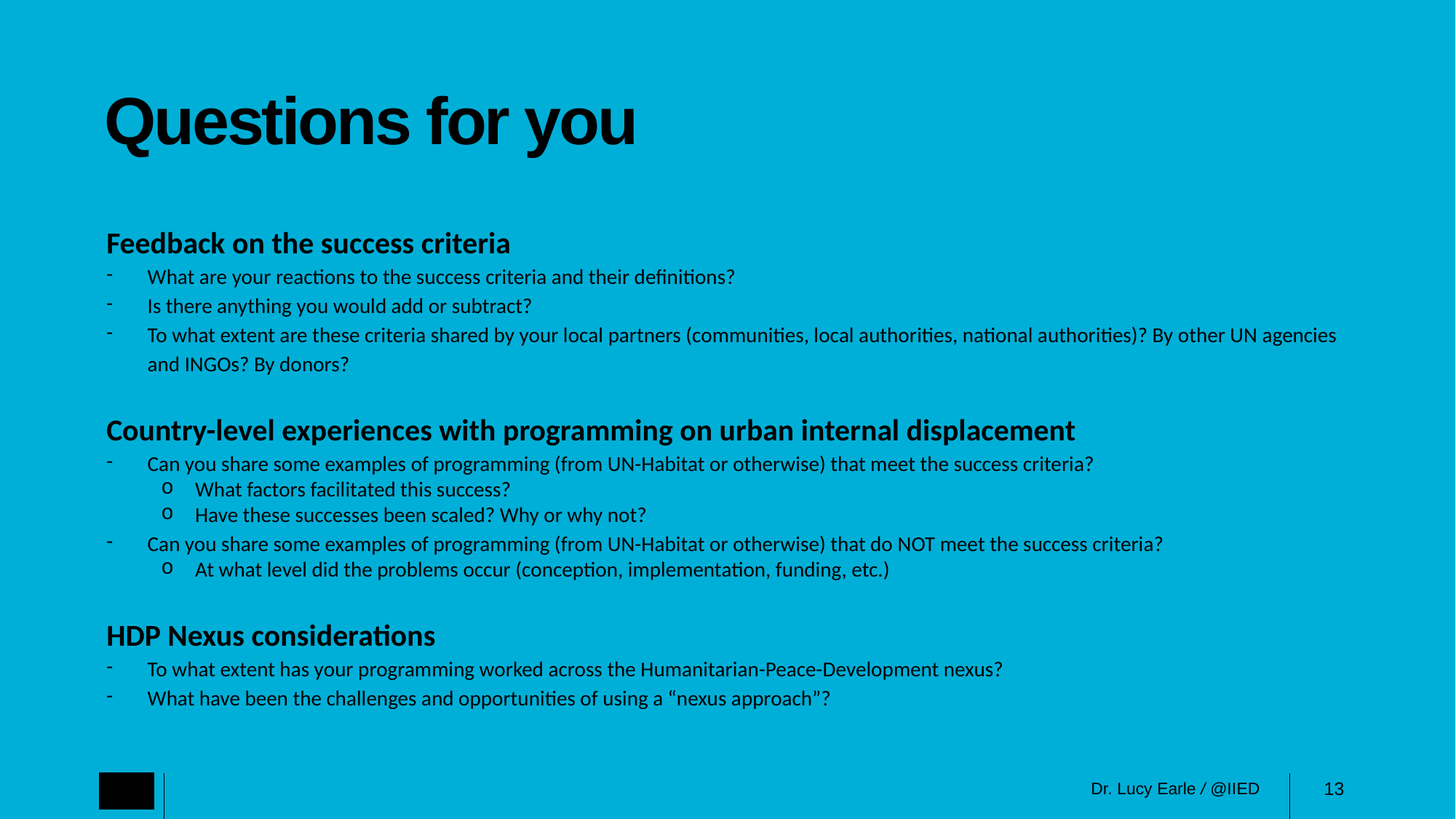

# Questions for you
Feedback on the success criteria
What are your reactions to the success criteria and their definitions?
Is there anything you would add or subtract?
To what extent are these criteria shared by your local partners (communities, local authorities, national authorities)? By other UN agencies and INGOs? By donors?

Country-level experiences with programming on urban internal displacement
Can you share some examples of programming (from UN-Habitat or otherwise) that meet the success criteria?
What factors facilitated this success?
Have these successes been scaled? Why or why not?
Can you share some examples of programming (from UN-Habitat or otherwise) that do NOT meet the success criteria?
At what level did the problems occur (conception, implementation, funding, etc.)

HDP Nexus considerations
To what extent has your programming worked across the Humanitarian-Peace-Development nexus?
What have been the challenges and opportunities of using a “nexus approach”?
13